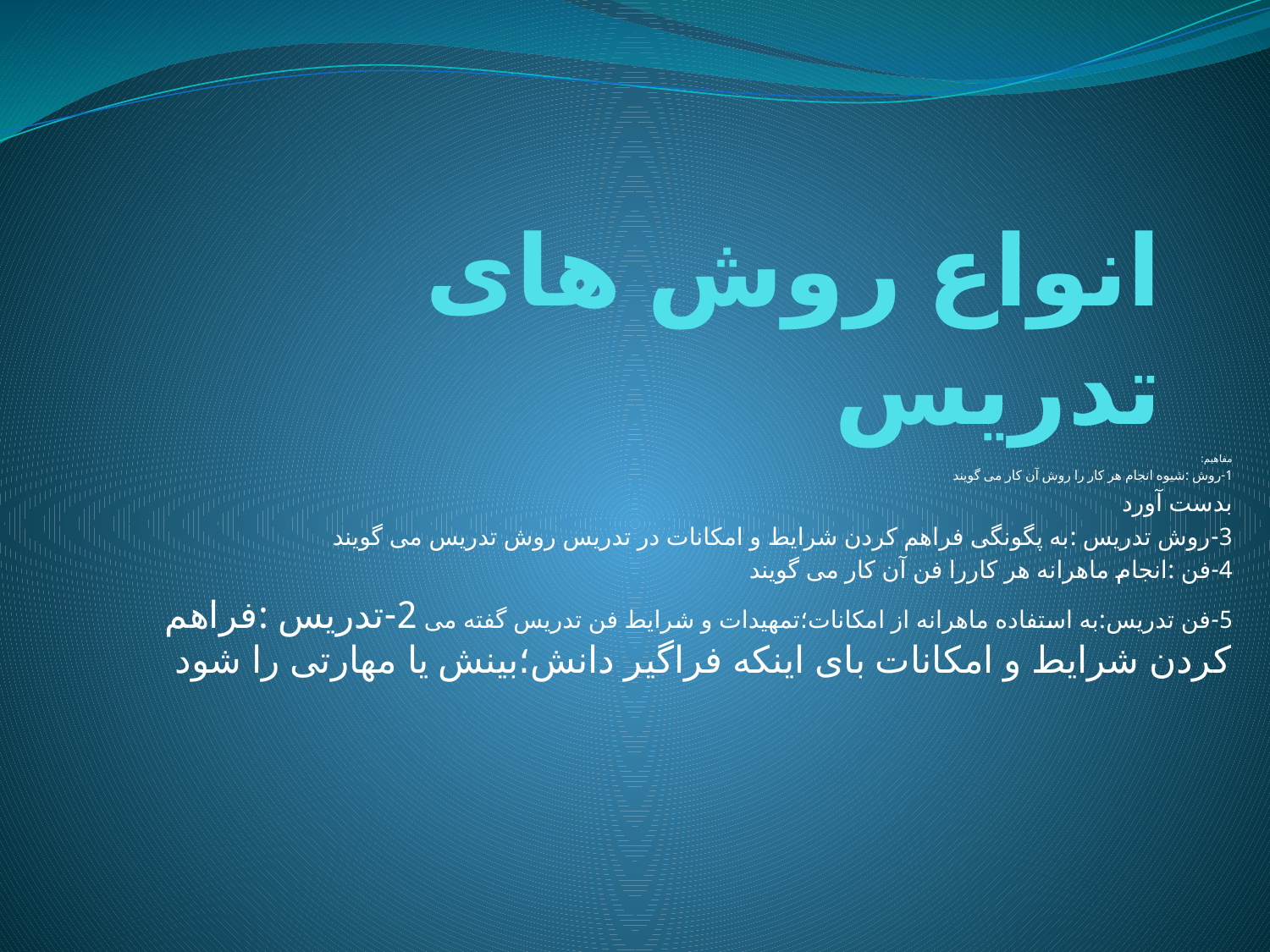

# انواع روش های تدریس
مفاهیم:
1-روش :شیوه انجام هر کار را روش آن کار می گویند
بدست آورد
3-روش تدریس :به پگونگی فراهم کردن شرایط و امکانات در تدریس روش تدریس می گویند
4-فن :انجام ماهرانه هر کاررا فن آن کار می گویند
5-فن تدریس:به استفاده ماهرانه از امکانات؛تمهیدات و شرایط فن تدریس گفته می 2-تدریس :فراهم کردن شرایط و امکانات بای اینکه فراگیر دانش؛بینش یا مهارتی را شود